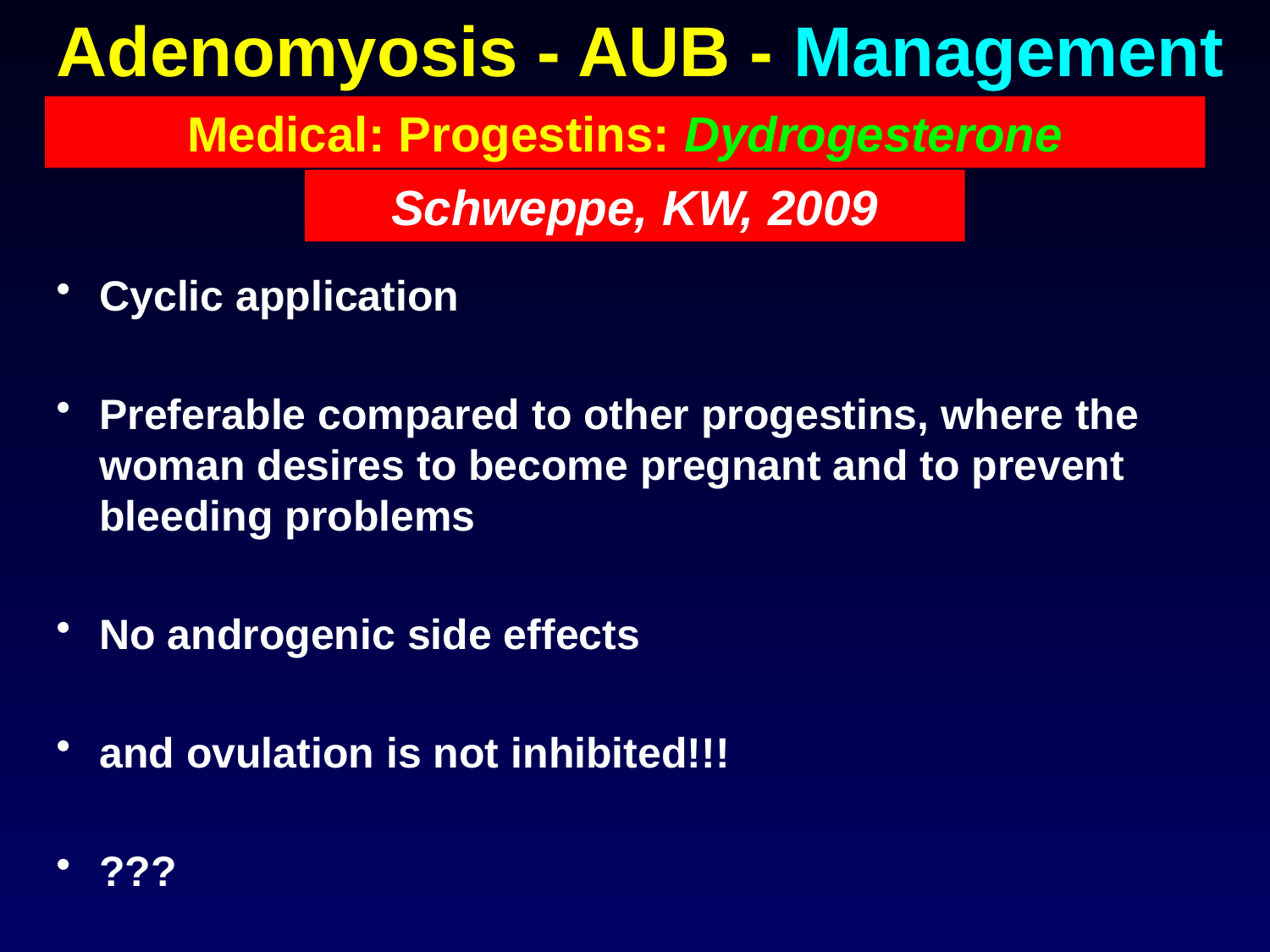

# Adenomyosis - AUB - Management
Medical: Progestins: Dydrogesterone

Schweppe, KW, 2009
Cyclic application

Preferable compared to other progestins, where the woman desires to become pregnant and to prevent bleeding problems

No androgenic side effects

and ovulation is not inhibited!!!

???